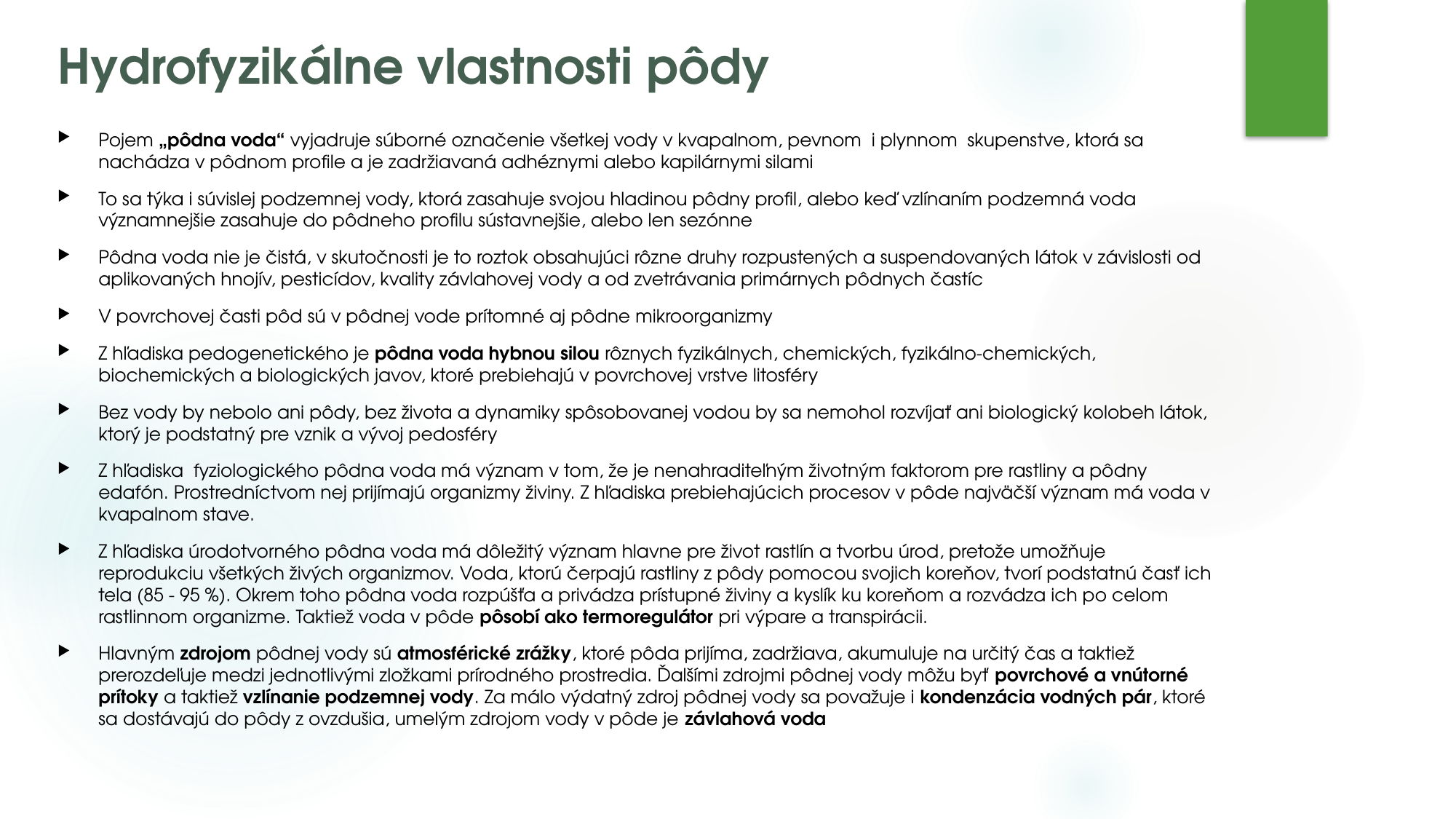

# Hydrofyzikálne vlastnosti pôdy
Pojem „pôdna voda“ vyjadruje súborné označenie všetkej vody v kvapalnom, pevnom  i plynnom  skupenstve, ktorá sa nachádza v pôdnom profile a je zadržiavaná adhéznymi alebo kapilárnymi silami
To sa týka i súvislej podzemnej vody, ktorá zasahuje svojou hladinou pôdny profil, alebo keď vzlínaním podzemná voda významnejšie zasahuje do pôdneho profilu sústavnejšie, alebo len sezónne
Pôdna voda nie je čistá, v skutočnosti je to roztok obsahujúci rôzne druhy rozpustených a suspendovaných látok v závislosti od aplikovaných hnojív, pesticídov, kvality závlahovej vody a od zvetrávania primárnych pôdnych častíc
V povrchovej časti pôd sú v pôdnej vode prítomné aj pôdne mikroorganizmy
Z hľadiska pedogenetického je pôdna voda hybnou silou rôznych fyzikálnych, chemických, fyzikálno-chemických, biochemických a biologických javov, ktoré prebiehajú v povrchovej vrstve litosféry
Bez vody by nebolo ani pôdy, bez života a dynamiky spôsobovanej vodou by sa nemohol rozvíjať ani biologický kolobeh látok, ktorý je podstatný pre vznik a vývoj pedosféry
Z hľadiska  fyziologického pôdna voda má význam v tom, že je nenahraditeľným životným faktorom pre rastliny a pôdny edafón. Prostredníctvom nej prijímajú organizmy živiny. Z hľadiska prebiehajúcich procesov v pôde najväčší význam má voda v kvapalnom stave.
Z hľadiska úrodotvorného pôdna voda má dôležitý význam hlavne pre život rastlín a tvorbu úrod, pretože umožňuje reprodukciu všetkých živých organizmov. Voda, ktorú čerpajú rastliny z pôdy pomocou svojich koreňov, tvorí podstatnú časť ich tela (85 - 95 %). Okrem toho pôdna voda rozpúšťa a privádza prístupné živiny a kyslík ku koreňom a rozvádza ich po celom rastlinnom organizme. Taktiež voda v pôde pôsobí ako termoregulátor pri výpare a transpirácii.
Hlavným zdrojom pôdnej vody sú atmosférické zrážky, ktoré pôda prijíma, zadržiava, akumuluje na určitý čas a taktiež prerozdeľuje medzi jednotlivými zložkami prírodného prostredia. Ďalšími zdrojmi pôdnej vody môžu byť povrchové a vnútorné prítoky a taktiež vzlínanie podzemnej vody. Za málo výdatný zdroj pôdnej vody sa považuje i kondenzácia vodných pár, ktoré sa dostávajú do pôdy z ovzdušia, umelým zdrojom vody v pôde je závlahová voda